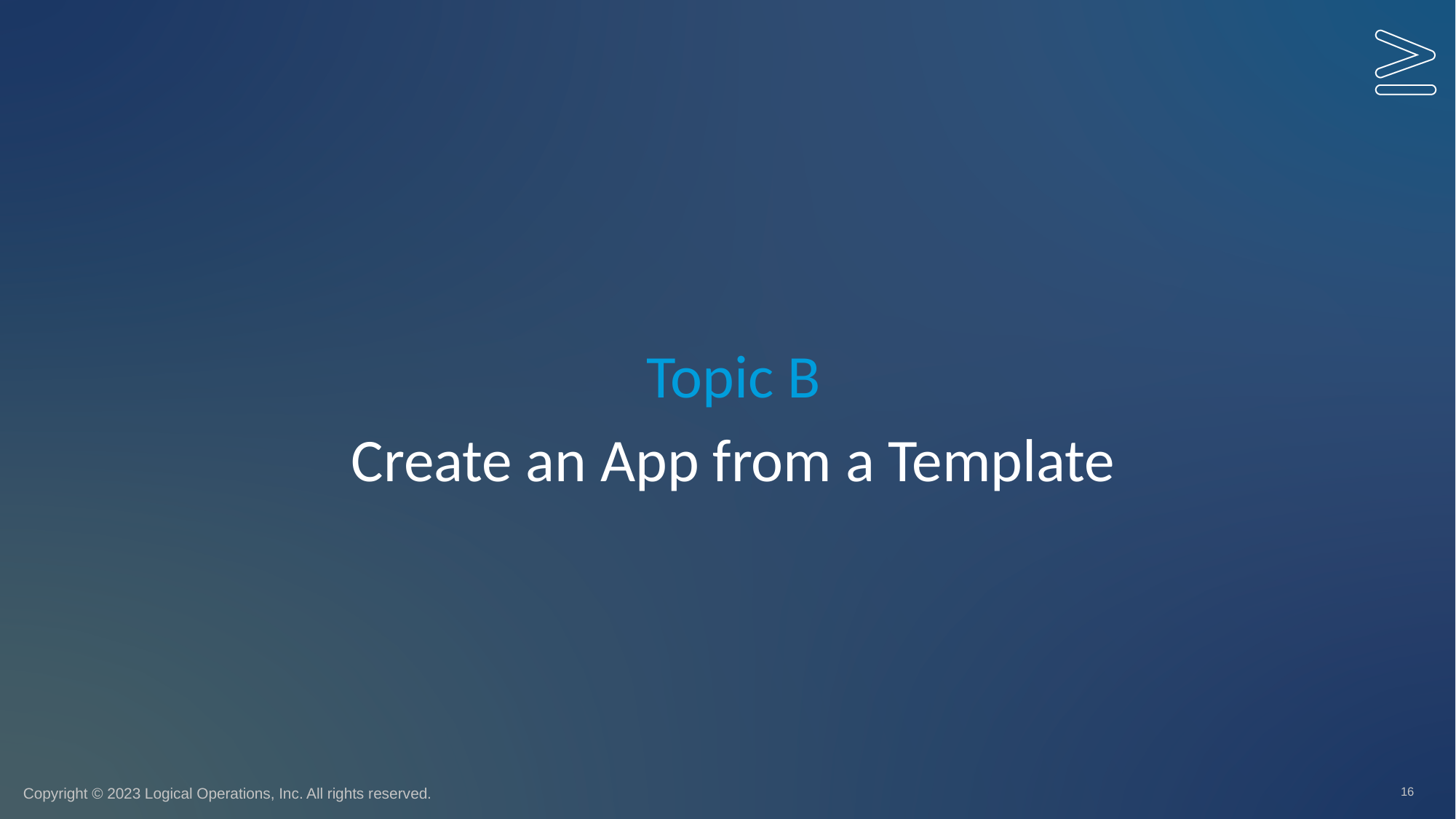

Topic B
# Create an App from a Template
16